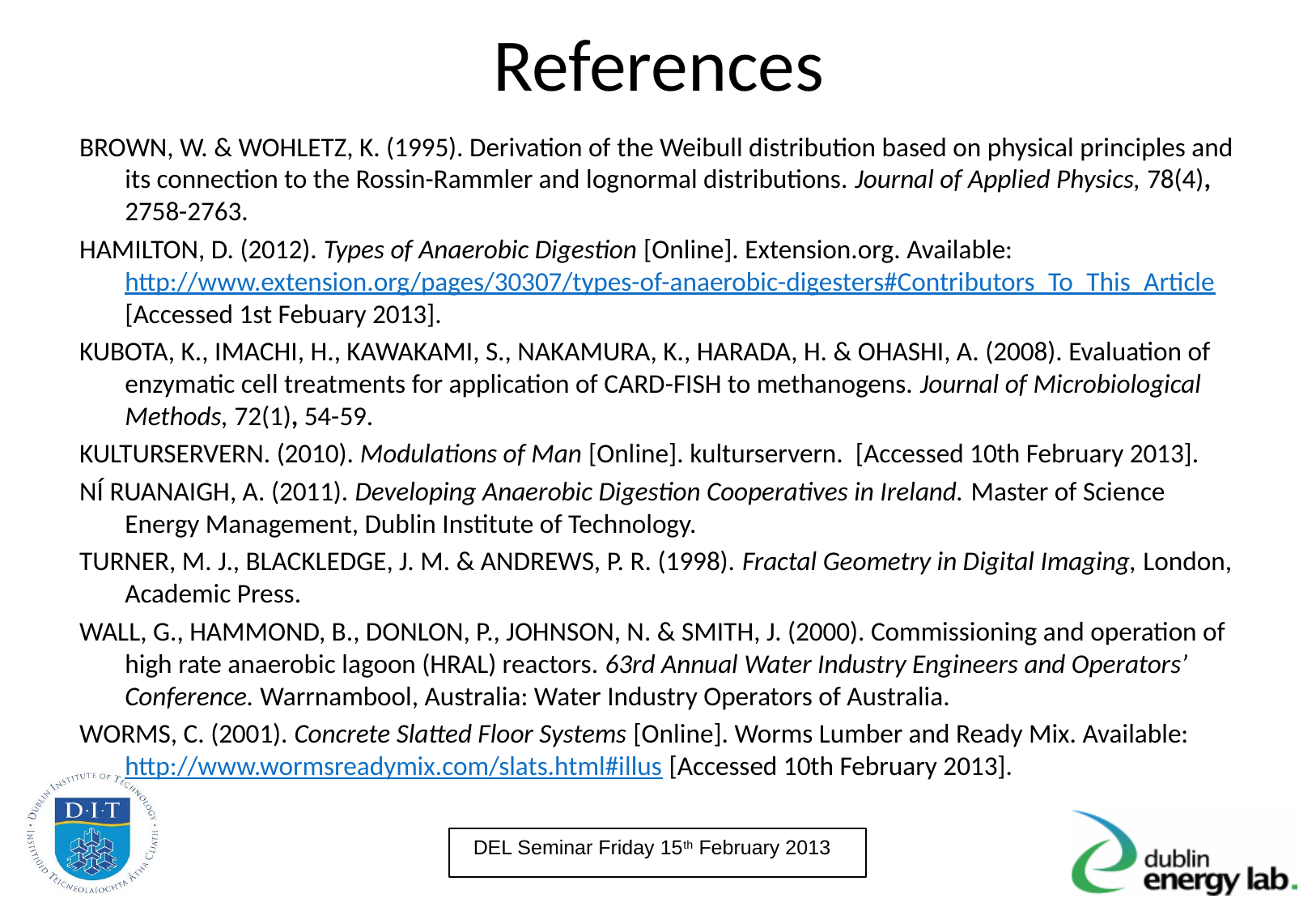

# References
BROWN, W. & WOHLETZ, K. (1995). Derivation of the Weibull distribution based on physical principles and its connection to the Rossin-Rammler and lognormal distributions. Journal of Applied Physics, 78(4), 2758-2763.
HAMILTON, D. (2012). Types of Anaerobic Digestion [Online]. Extension.org. Available: http://www.extension.org/pages/30307/types-of-anaerobic-digesters#Contributors_To_This_Article [Accessed 1st Febuary 2013].
KUBOTA, K., IMACHI, H., KAWAKAMI, S., NAKAMURA, K., HARADA, H. & OHASHI, A. (2008). Evaluation of enzymatic cell treatments for application of CARD-FISH to methanogens. Journal of Microbiological Methods, 72(1), 54-59.
KULTURSERVERN. (2010). Modulations of Man [Online]. kulturservern.  [Accessed 10th February 2013].
NÍ RUANAIGH, A. (2011). Developing Anaerobic Digestion Cooperatives in Ireland. Master of Science Energy Management, Dublin Institute of Technology.
TURNER, M. J., BLACKLEDGE, J. M. & ANDREWS, P. R. (1998). Fractal Geometry in Digital Imaging, London, Academic Press.
WALL, G., HAMMOND, B., DONLON, P., JOHNSON, N. & SMITH, J. (2000). Commissioning and operation of high rate anaerobic lagoon (HRAL) reactors. 63rd Annual Water Industry Engineers and Operators’ Conference. Warrnambool, Australia: Water Industry Operators of Australia.
WORMS, C. (2001). Concrete Slatted Floor Systems [Online]. Worms Lumber and Ready Mix. Available: http://www.wormsreadymix.com/slats.html#illus [Accessed 10th February 2013].

DEL Seminar Friday 15th February 2013